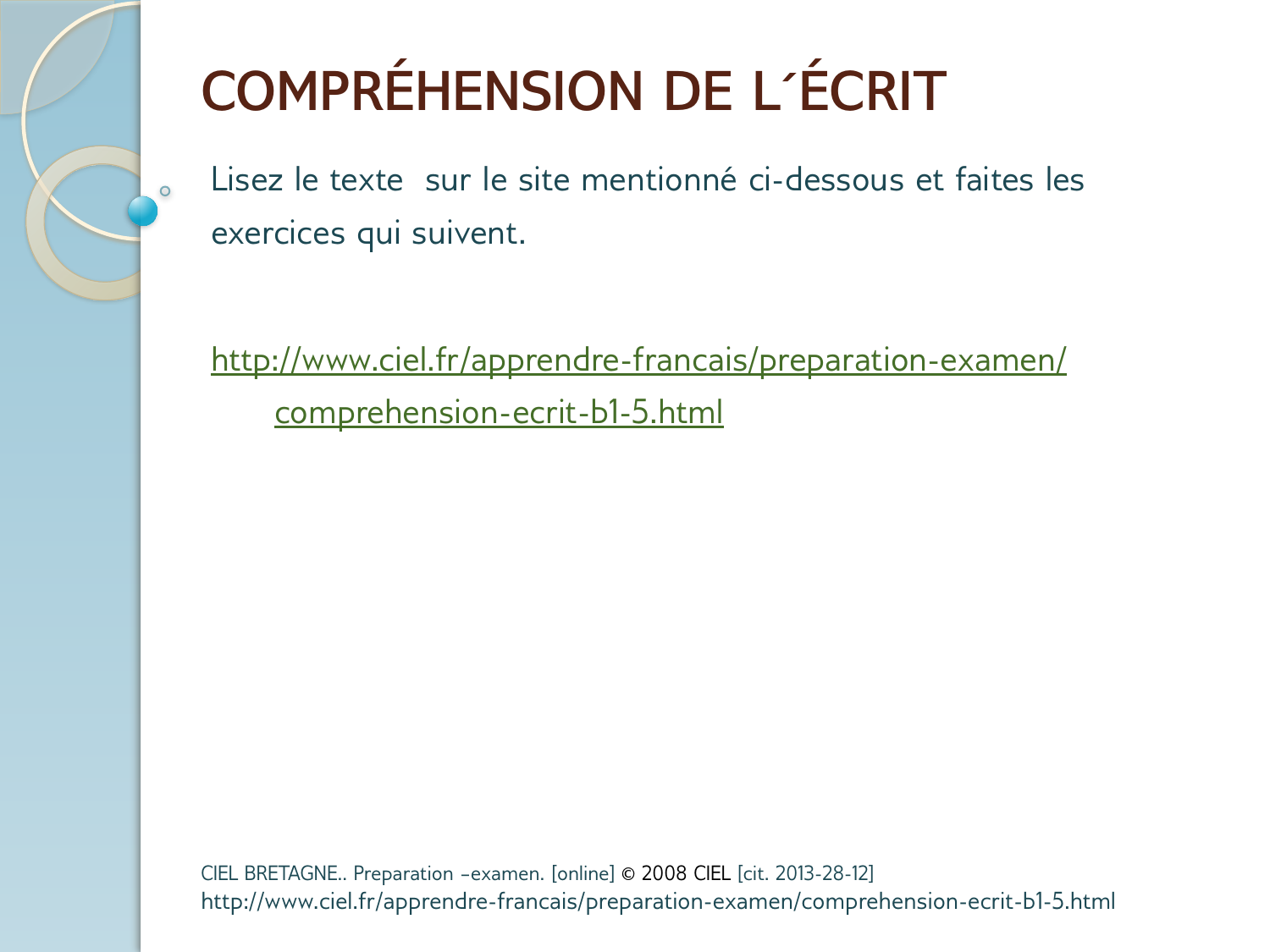

# COMPRÉHENSION DE L´ÉCRIT
Lisez le texte  sur le site mentionné ci-dessous et faites les exercices qui suivent.

http://www.ciel.fr/apprendre-francais/preparation-examen/comprehension-ecrit-b1-5.html

CIEL BRETAGNE.. Preparation –examen. [online] © 2008 CIEL [cit. 2013-28-12] http://www.ciel.fr/apprendre-francais/preparation-examen/comprehension-ecrit-b1-5.html